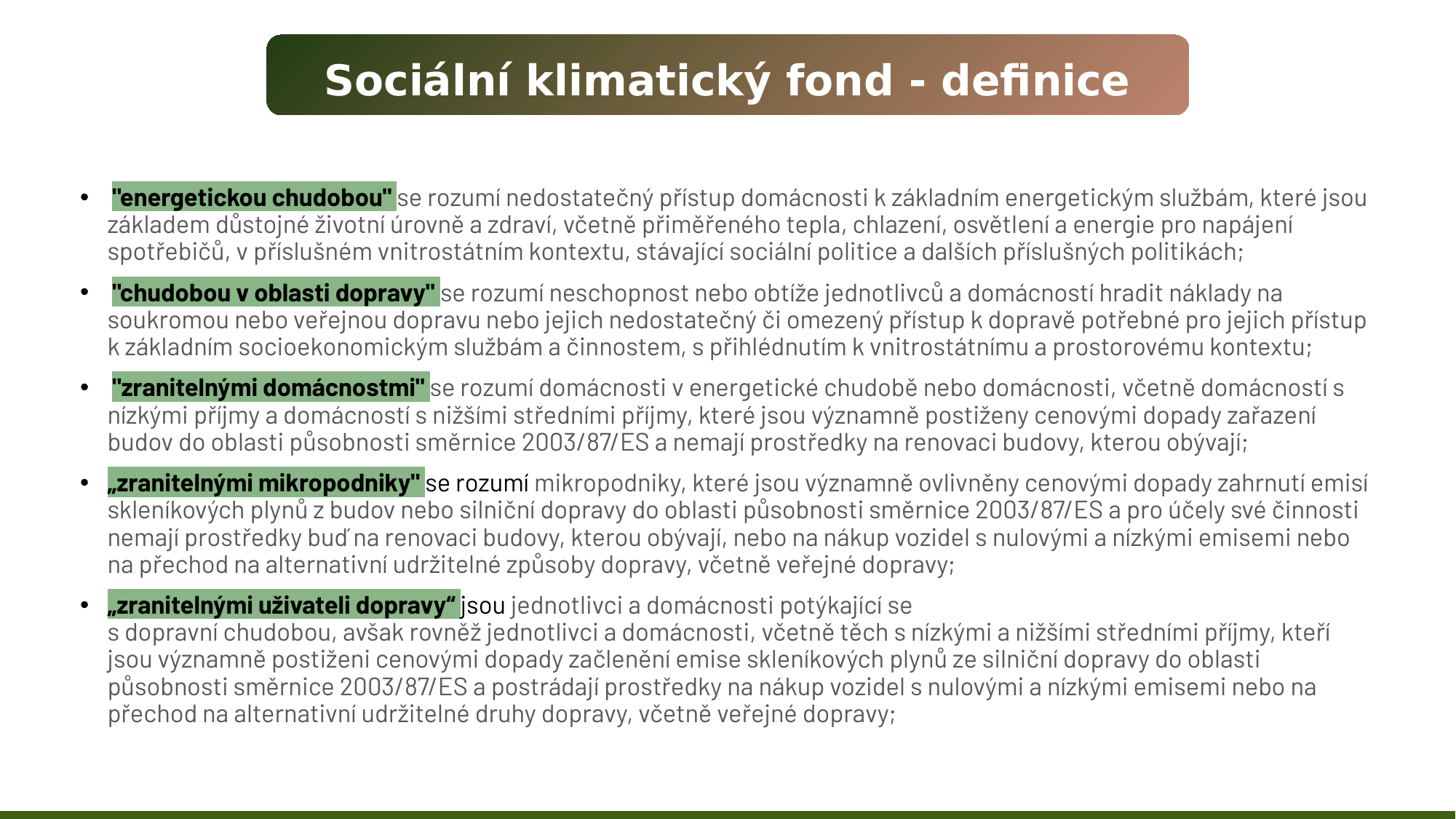

Sociální klimatický fond - definice
 "energetickou chudobou" se rozumí nedostatečný přístup domácnosti k základním energetickým službám, které jsou základem důstojné životní úrovně a zdraví, včetně přiměřeného tepla, chlazení, osvětlení a energie pro napájení spotřebičů, v příslušném vnitrostátním kontextu, stávající sociální politice a dalších příslušných politikách;
 "chudobou v oblasti dopravy" se rozumí neschopnost nebo obtíže jednotlivců a domácností hradit náklady na soukromou nebo veřejnou dopravu nebo jejich nedostatečný či omezený přístup k dopravě potřebné pro jejich přístup k základním socioekonomickým službám a činnostem, s přihlédnutím k vnitrostátnímu a prostorovému kontextu;
 "zranitelnými domácnostmi" se rozumí domácnosti v energetické chudobě nebo domácnosti, včetně domácností s nízkými příjmy a domácností s nižšími středními příjmy, které jsou významně postiženy cenovými dopady zařazení budov do oblasti působnosti směrnice 2003/87/ES a nemají prostředky na renovaci budovy, kterou obývají;
„zranitelnými mikropodniky" se rozumí mikropodniky, které jsou významně ovlivněny cenovými dopady zahrnutí emisí skleníkových plynů z budov nebo silniční dopravy do oblasti působnosti směrnice 2003/87/ES a pro účely své činnosti nemají prostředky buď na renovaci budovy, kterou obývají, nebo na nákup vozidel s nulovými a nízkými emisemi nebo na přechod na alternativní udržitelné způsoby dopravy, včetně veřejné dopravy;
„zranitelnými uživateli dopravy“ jsou jednotlivci a domácnosti potýkající se
s dopravní chudobou, avšak rovněž jednotlivci a domácnosti, včetně těch s nízkými a nižšími středními příjmy, kteří jsou významně postiženi cenovými dopady začlenění emise skleníkových plynů ze silniční dopravy do oblasti působnosti směrnice 2003/87/ES a postrádají prostředky na nákup vozidel s nulovými a nízkými emisemi nebo na přechod na alternativní udržitelné druhy dopravy, včetně veřejné dopravy;